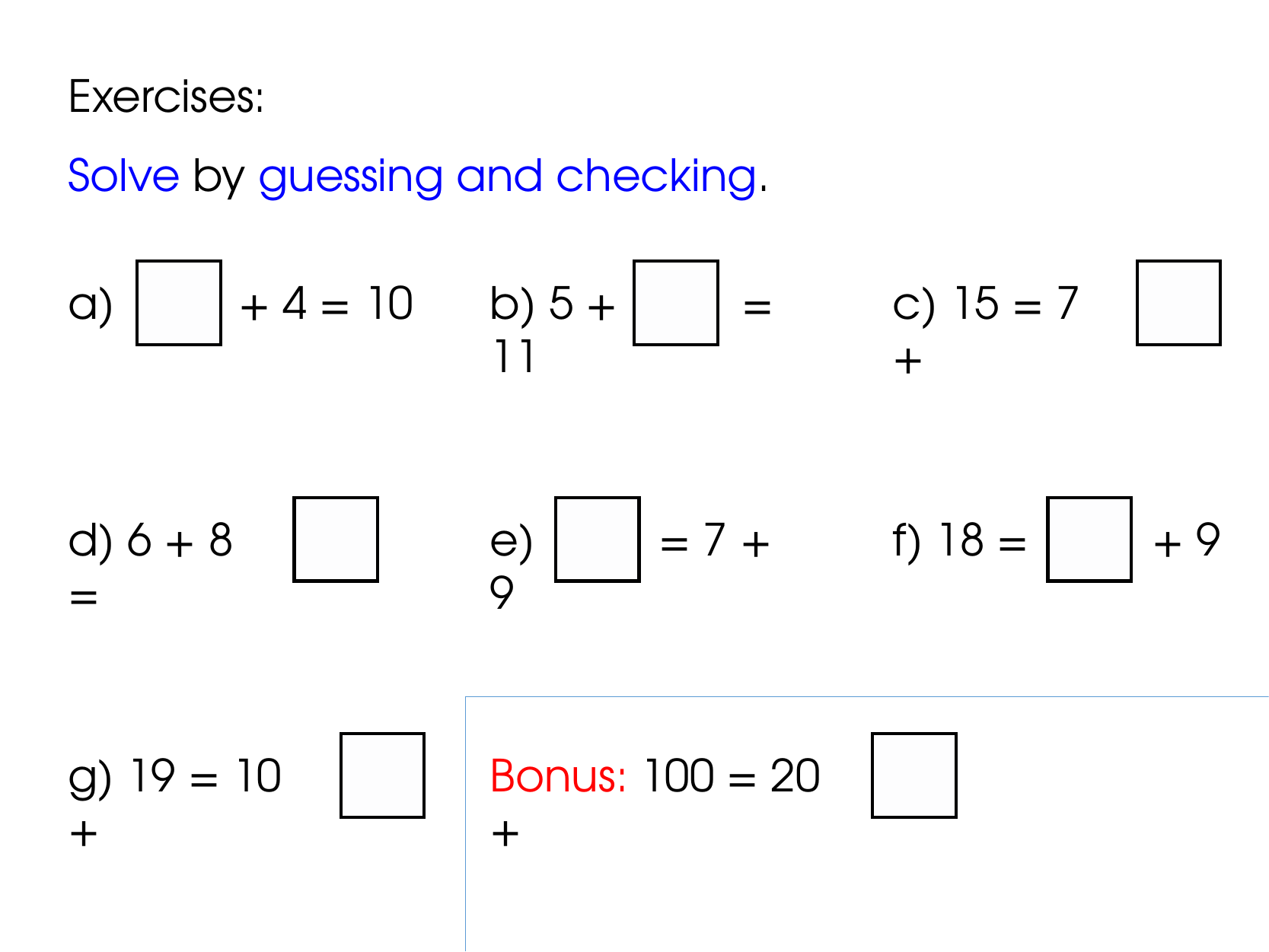

Exercises:
Solve by guessing and checking.

a)          + 4 = 10

b) 5 +          = 11

c) 15 = 7 +

d) 6 + 8 =

e)          = 7 + 9

f) 18 =          + 9

g) 19 = 10 +

Bonus: 100 = 20 +